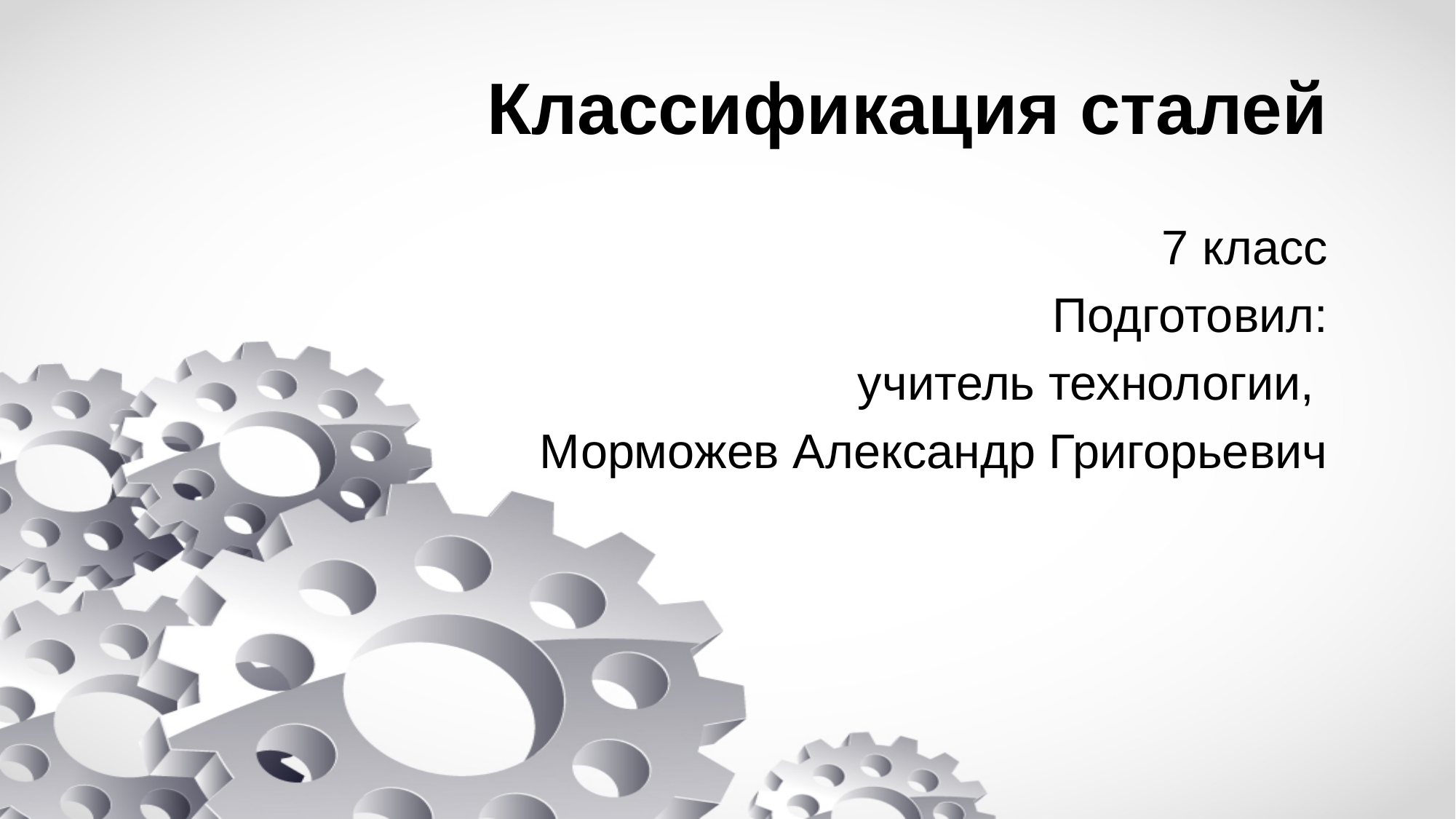

# Классификация сталей
7 класс
Подготовил:
учитель технологии,
Морможев Александр Григорьевич